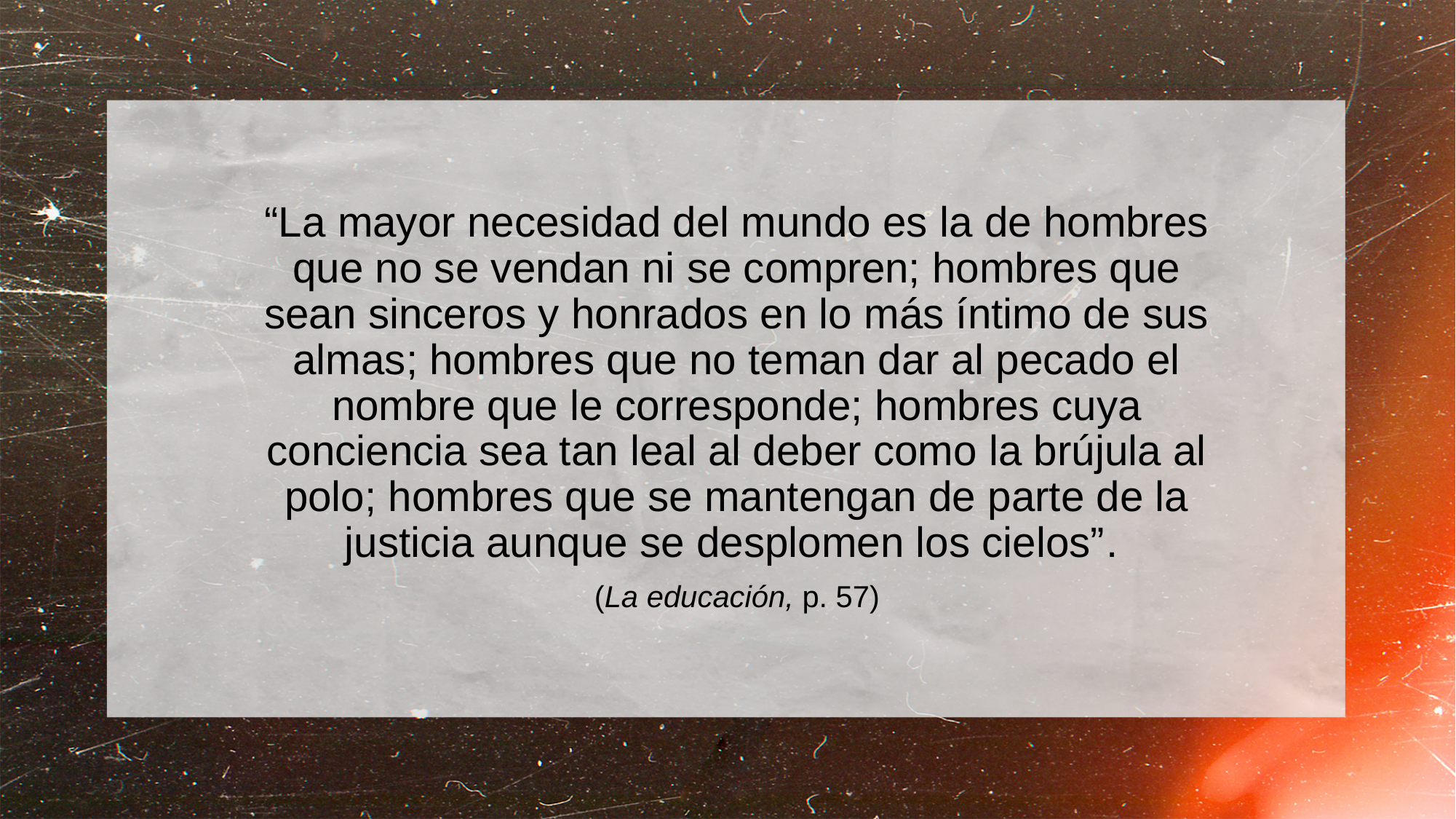

“La mayor necesidad del mundo es la de hombres que no se vendan ni se compren; hombres que sean sinceros y honrados en lo más íntimo de sus almas; hombres que no teman dar al pecado el nombre que le corresponde; hombres cuya conciencia sea tan leal al deber como la brújula al polo; hombres que se mantengan de parte de la justicia aunque se desplomen los cielos”.
(La educación, p. 57)